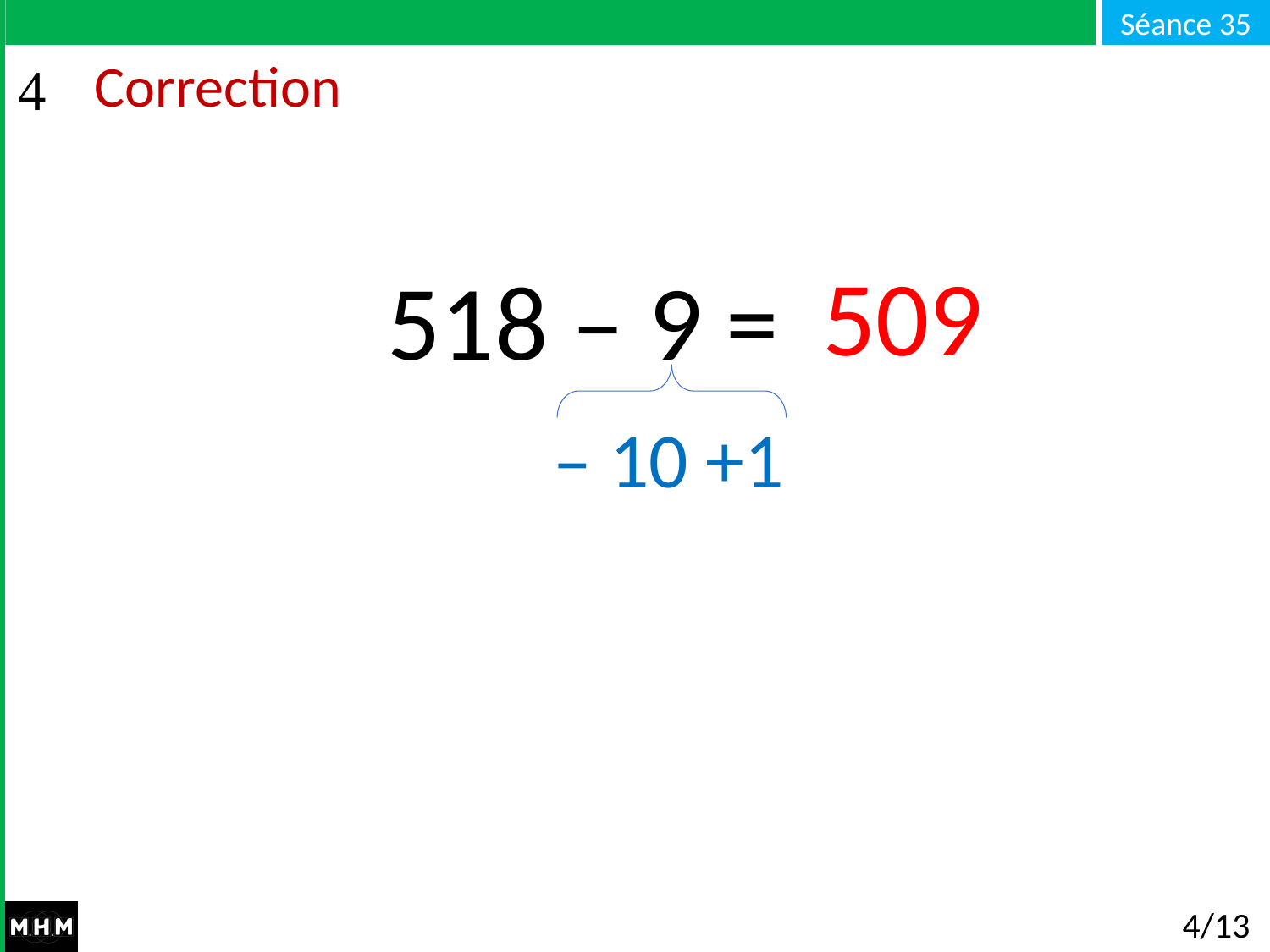

# Correction
509
518 – 9 =

– 10 +1
4/13